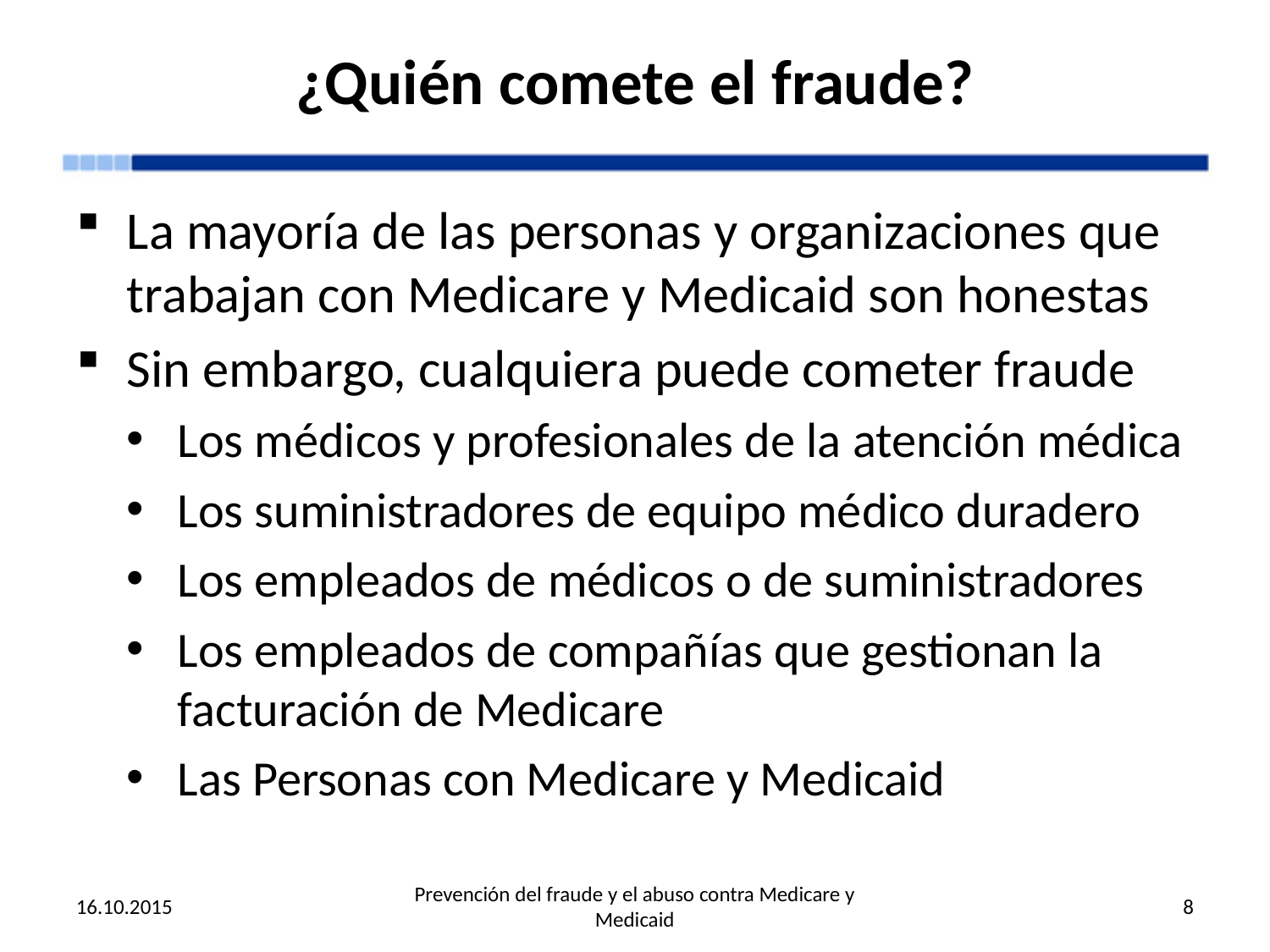

# ¿Quién comete el fraude?
La mayoría de las personas y organizaciones que trabajan con Medicare y Medicaid son honestas
Sin embargo, cualquiera puede cometer fraude
Los médicos y profesionales de la atención médica
Los suministradores de equipo médico duradero
Los empleados de médicos o de suministradores
Los empleados de compañías que gestionan la facturación de Medicare
Las Personas con Medicare y Medicaid

16.10.2015
Prevención del fraude y el abuso contra Medicare y Medicaid
8